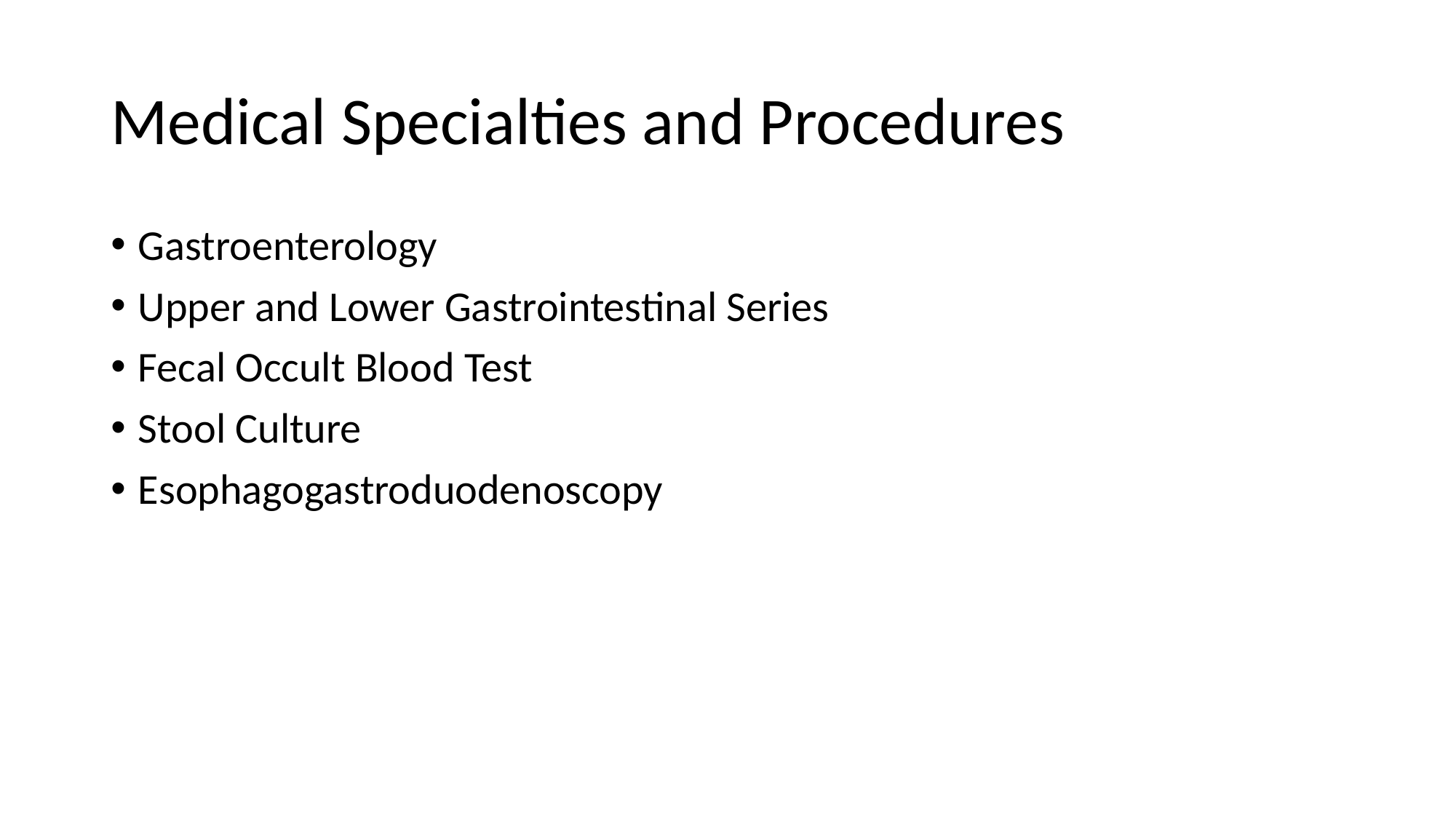

# Medical Specialties and Procedures
Gastroenterology
Upper and Lower Gastrointestinal Series
Fecal Occult Blood Test
Stool Culture
Esophagogastroduodenoscopy